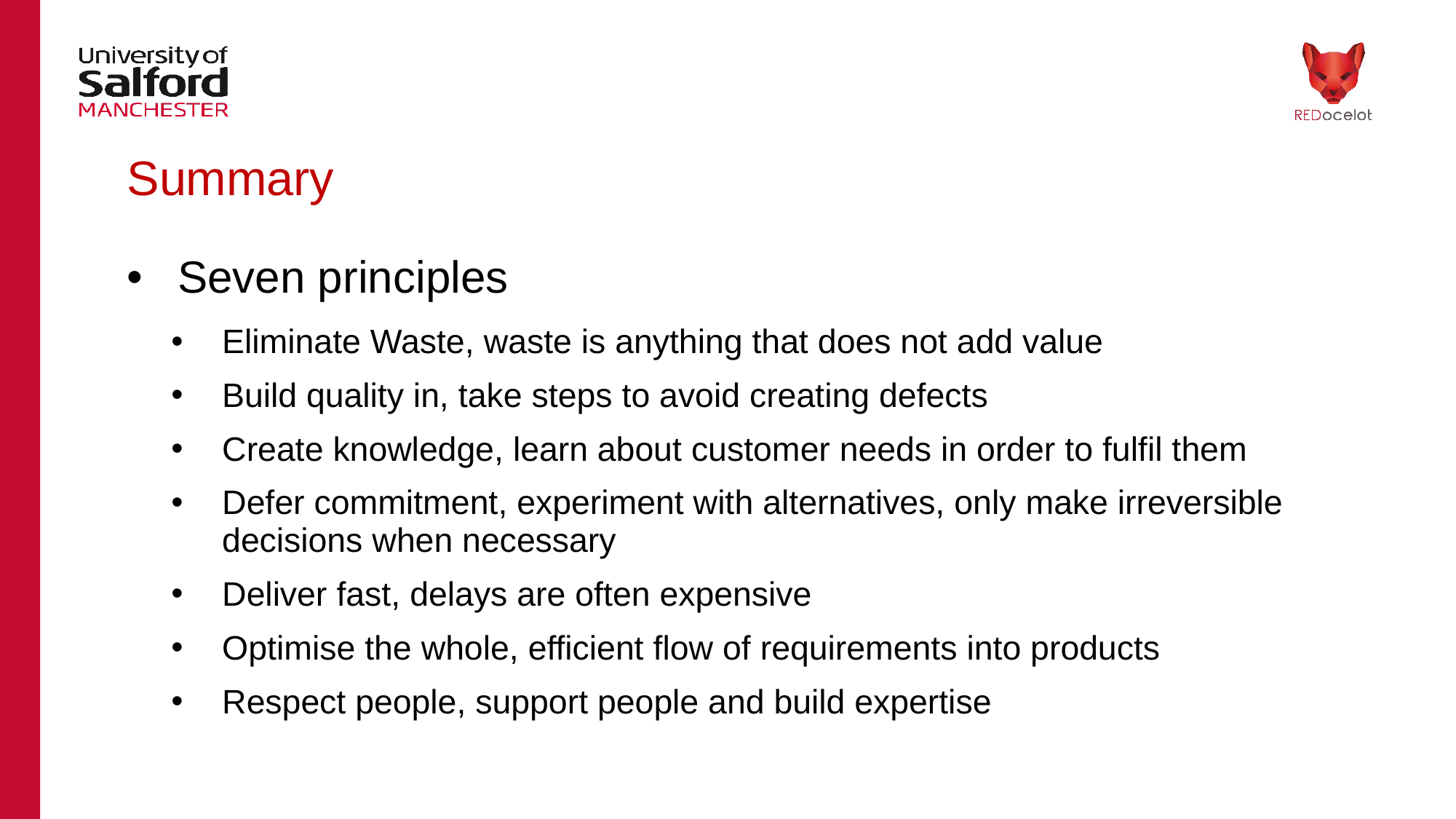

# Summary
Seven principles
Eliminate Waste, waste is anything that does not add value
Build quality in, take steps to avoid creating defects
Create knowledge, learn about customer needs in order to fulfil them
Defer commitment, experiment with alternatives, only make irreversible decisions when necessary
Deliver fast, delays are often expensive
Optimise the whole, efficient flow of requirements into products
Respect people, support people and build expertise